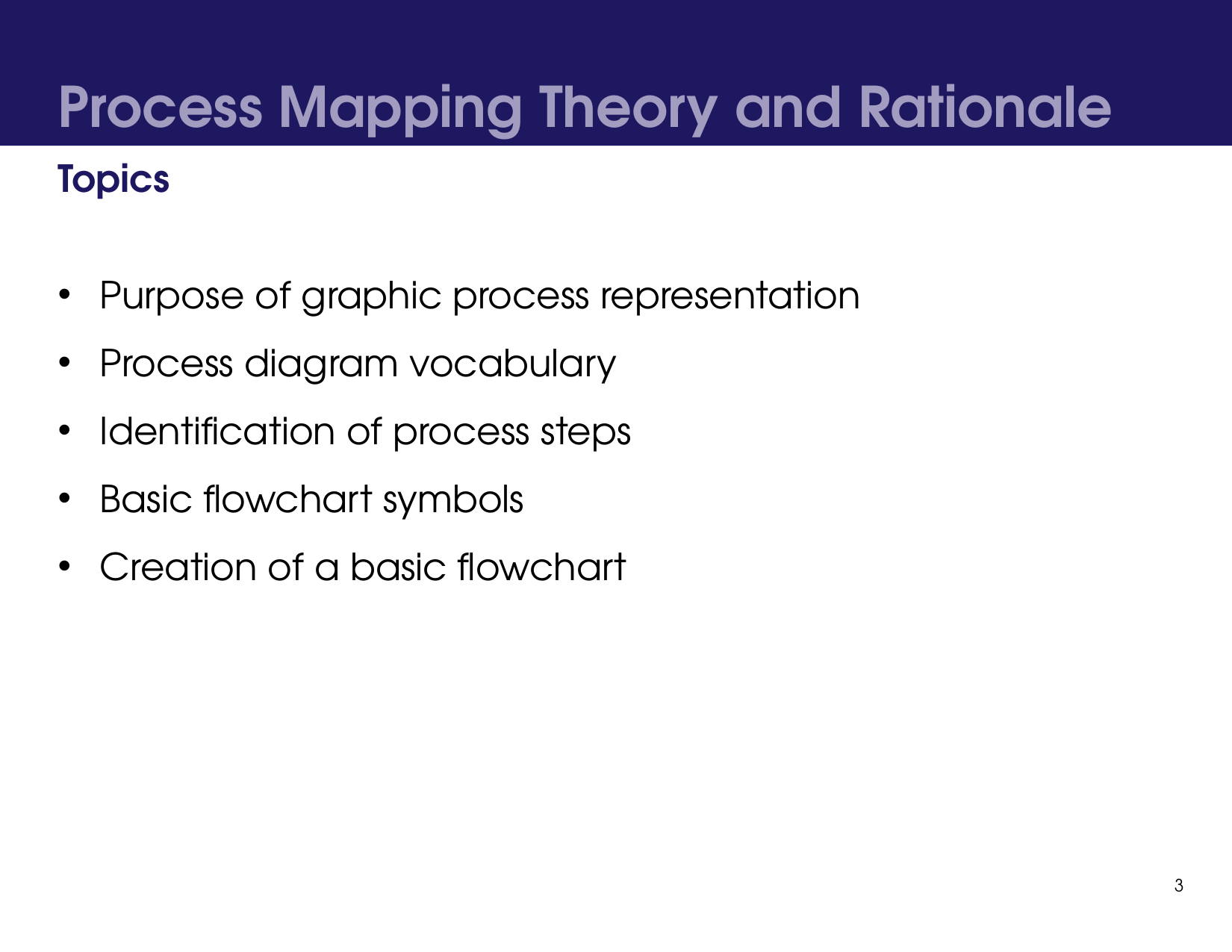

# Process Mapping Theory and Rationale
Topics
Purpose of graphic process representation
Process diagram vocabulary
Identification of process steps
Basic flowchart symbols
Creation of a basic flowchart
3